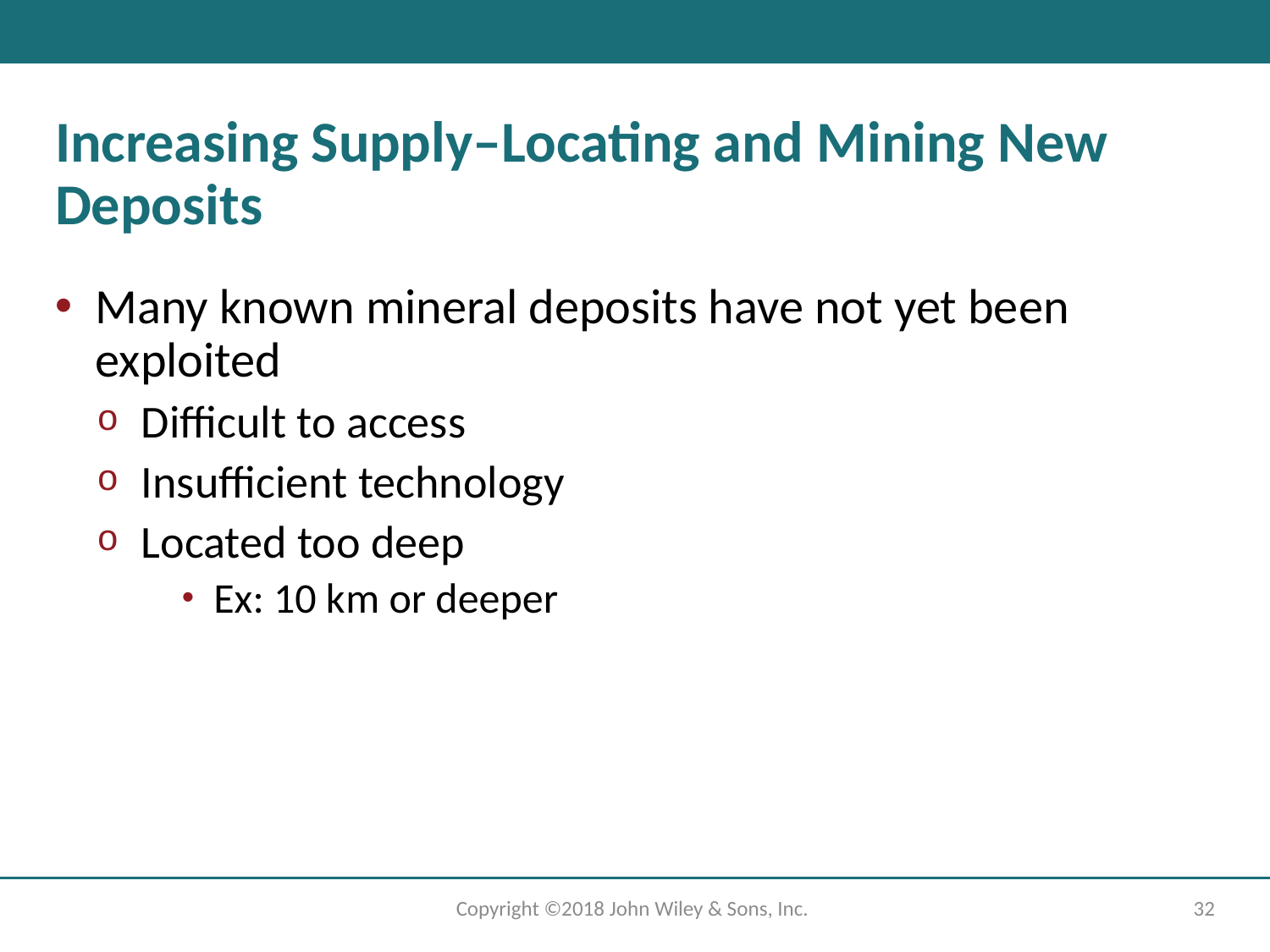

# Increasing Supply–Locating and Mining New Deposits
Many known mineral deposits have not yet been exploited
Difficult to access
Insufficient technology
Located too deep
Ex: 10 k m or deeper
Copyright ©2018 John Wiley & Sons, Inc.
32